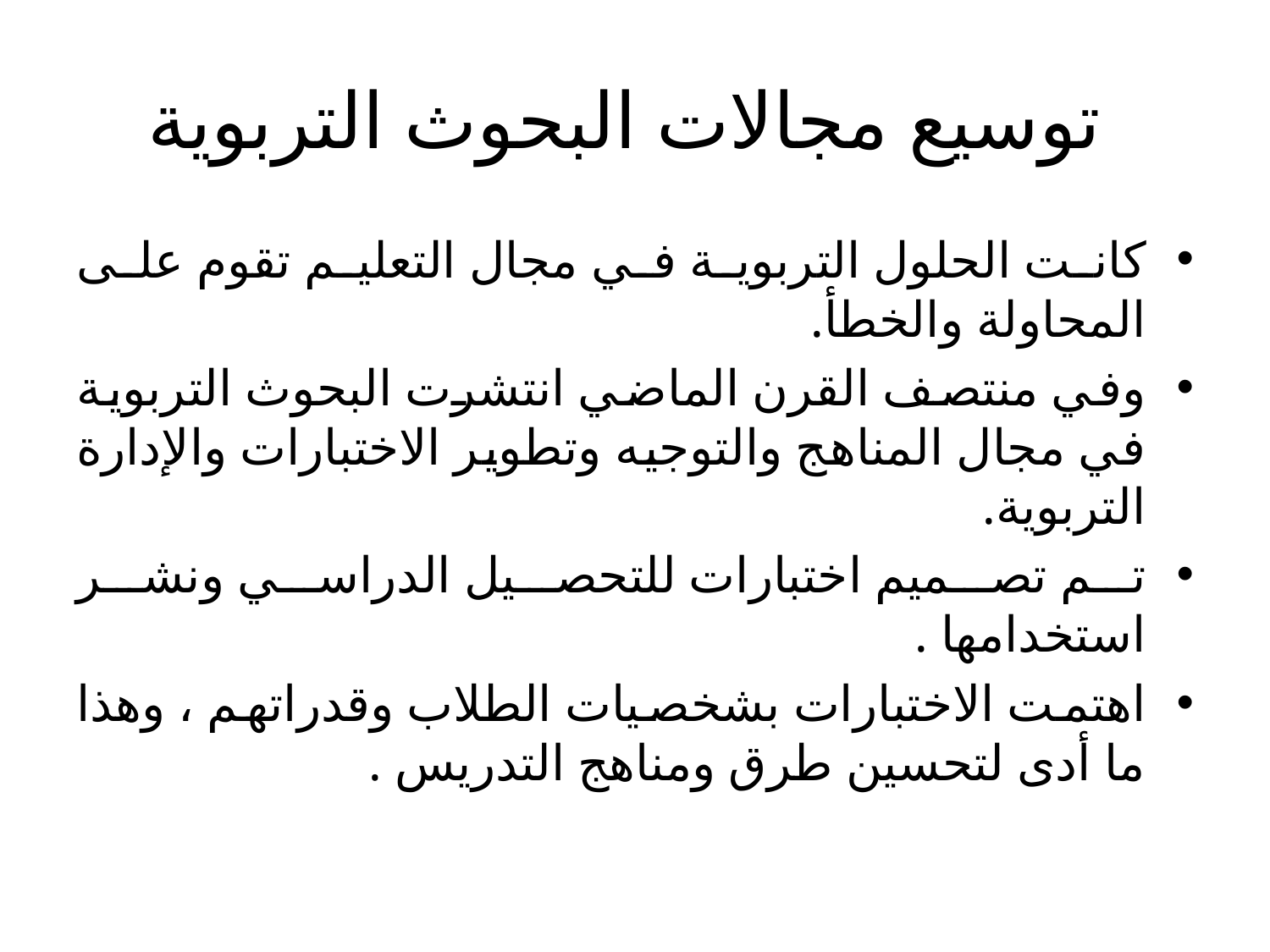

# توسيع مجالات البحوث التربوية
كانت الحلول التربوية في مجال التعليم تقوم على المحاولة والخطأ.
وفي منتصف القرن الماضي انتشرت البحوث التربوية في مجال المناهج والتوجيه وتطوير الاختبارات والإدارة التربوية.
تم تصميم اختبارات للتحصيل الدراسي ونشر استخدامها .
اهتمت الاختبارات بشخصيات الطلاب وقدراتهم ، وهذا ما أدى لتحسين طرق ومناهج التدريس .